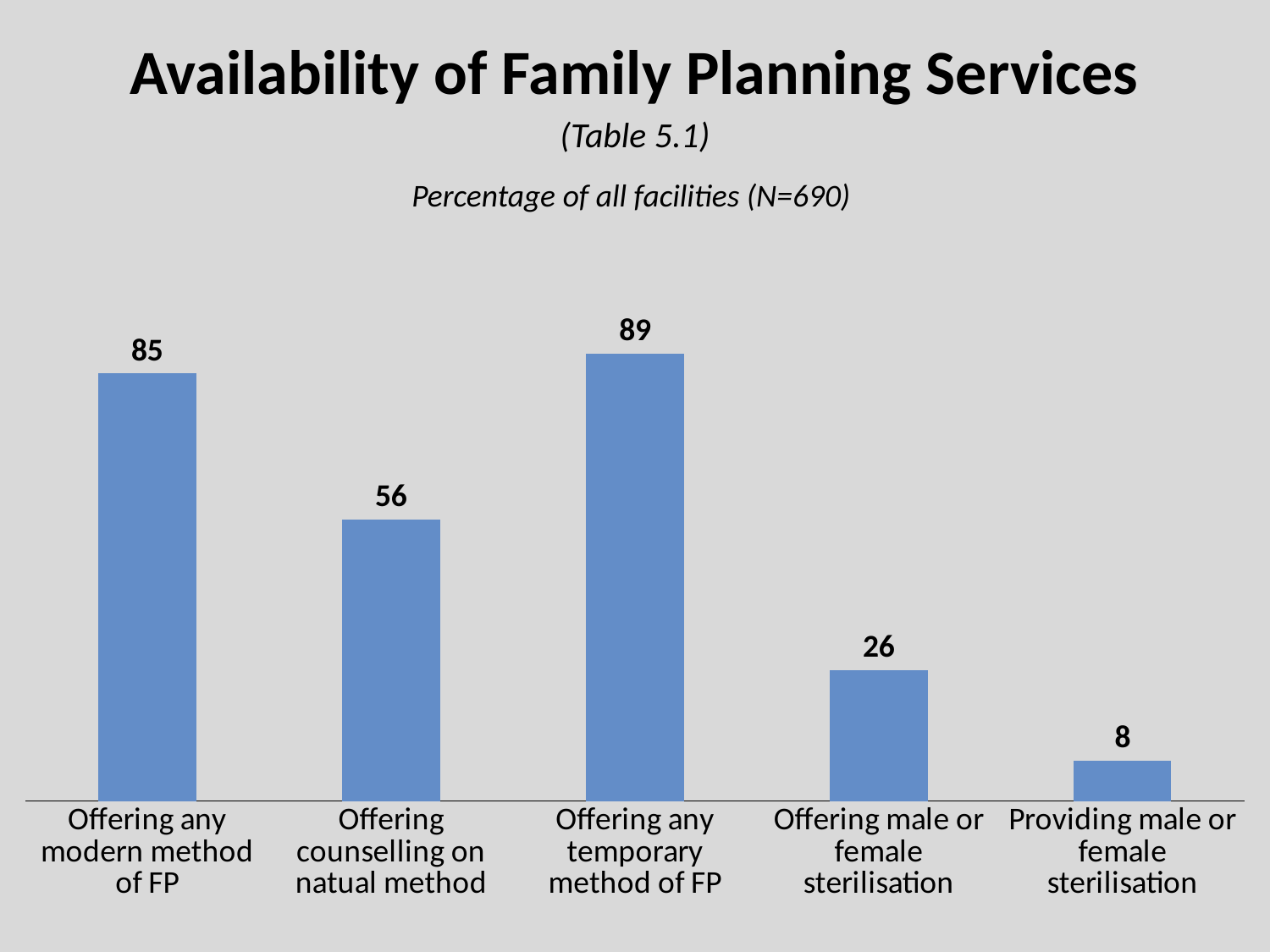

Availability of Family Planning Services
(Table 5.1)
Percentage of all facilities (N=690)

### Chart

| Category | Series 1 |
|---|---|
| Offering any modern method of FP | 85.0 |
| Offering counselling on natual method | 56.0 |
| Offering any temporary method of FP | 89.0 |
| Offering male or female sterilisation | 26.0 |
| Providing male or female sterilisation | 8.0 |